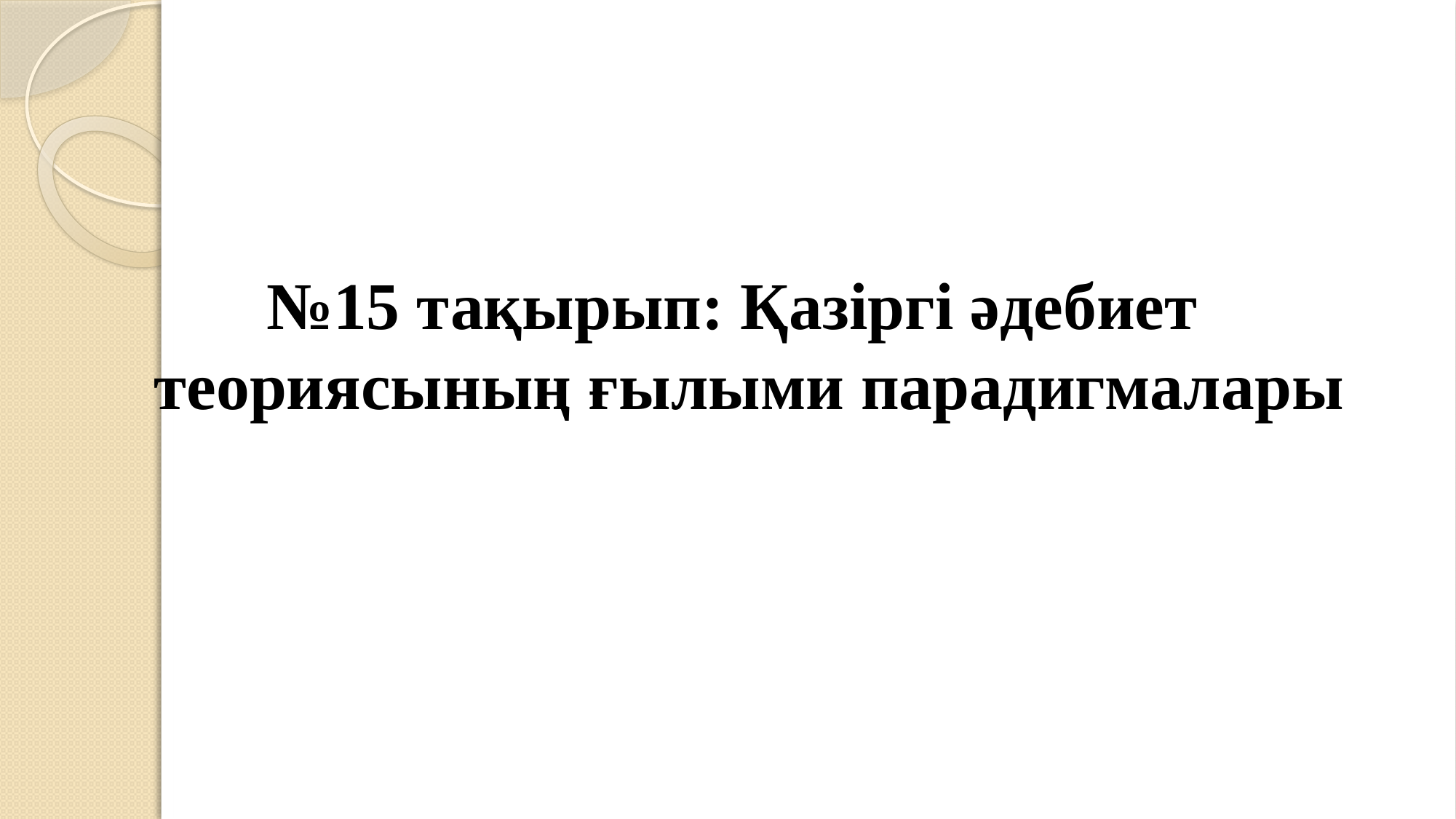

№15 тақырып: Қазіргі әдебиет теориясының ғылыми парадигмалары